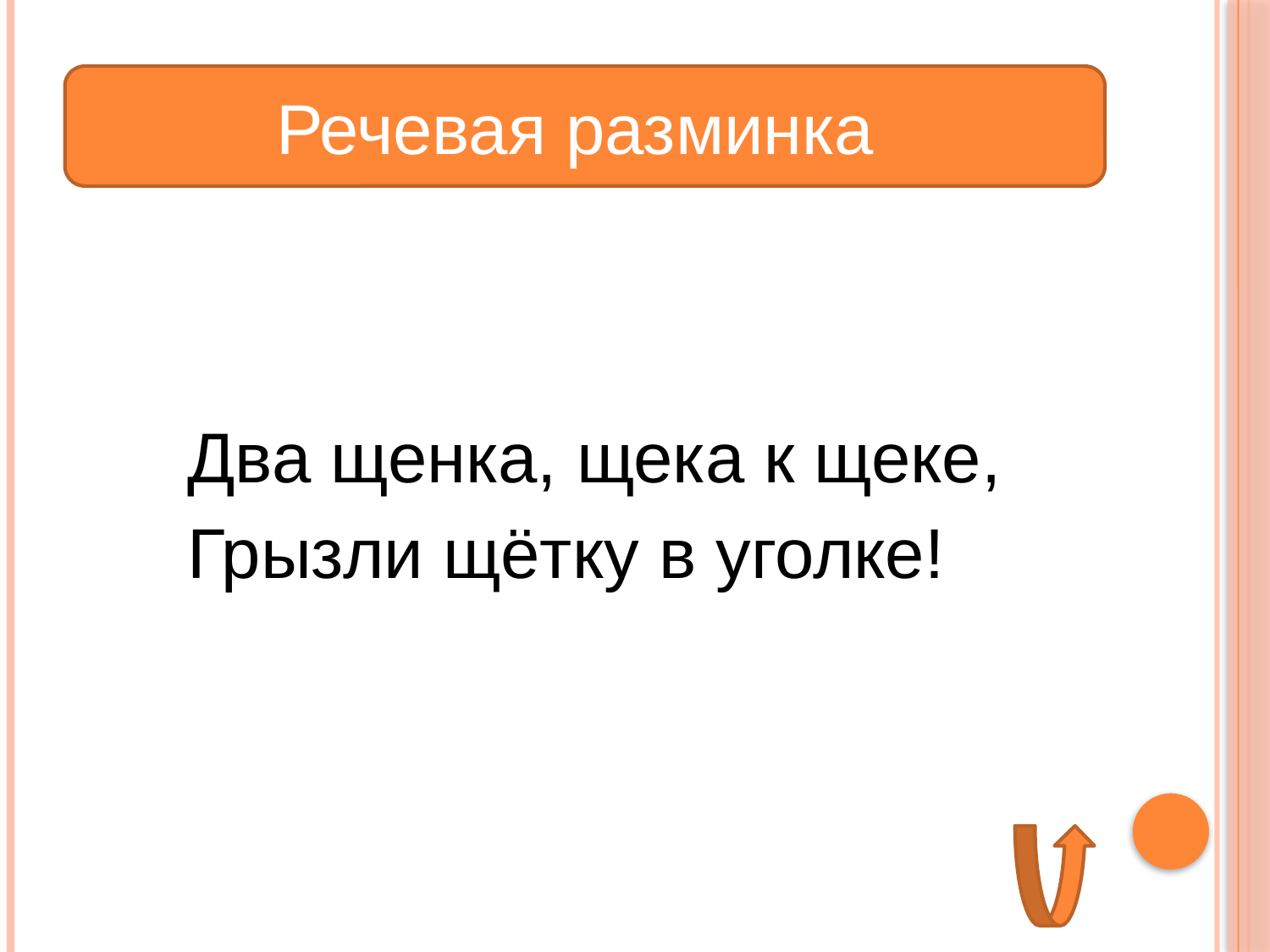

#
Речевая разминка
Два щенка, щека к щеке,
Грызли щётку в уголке!